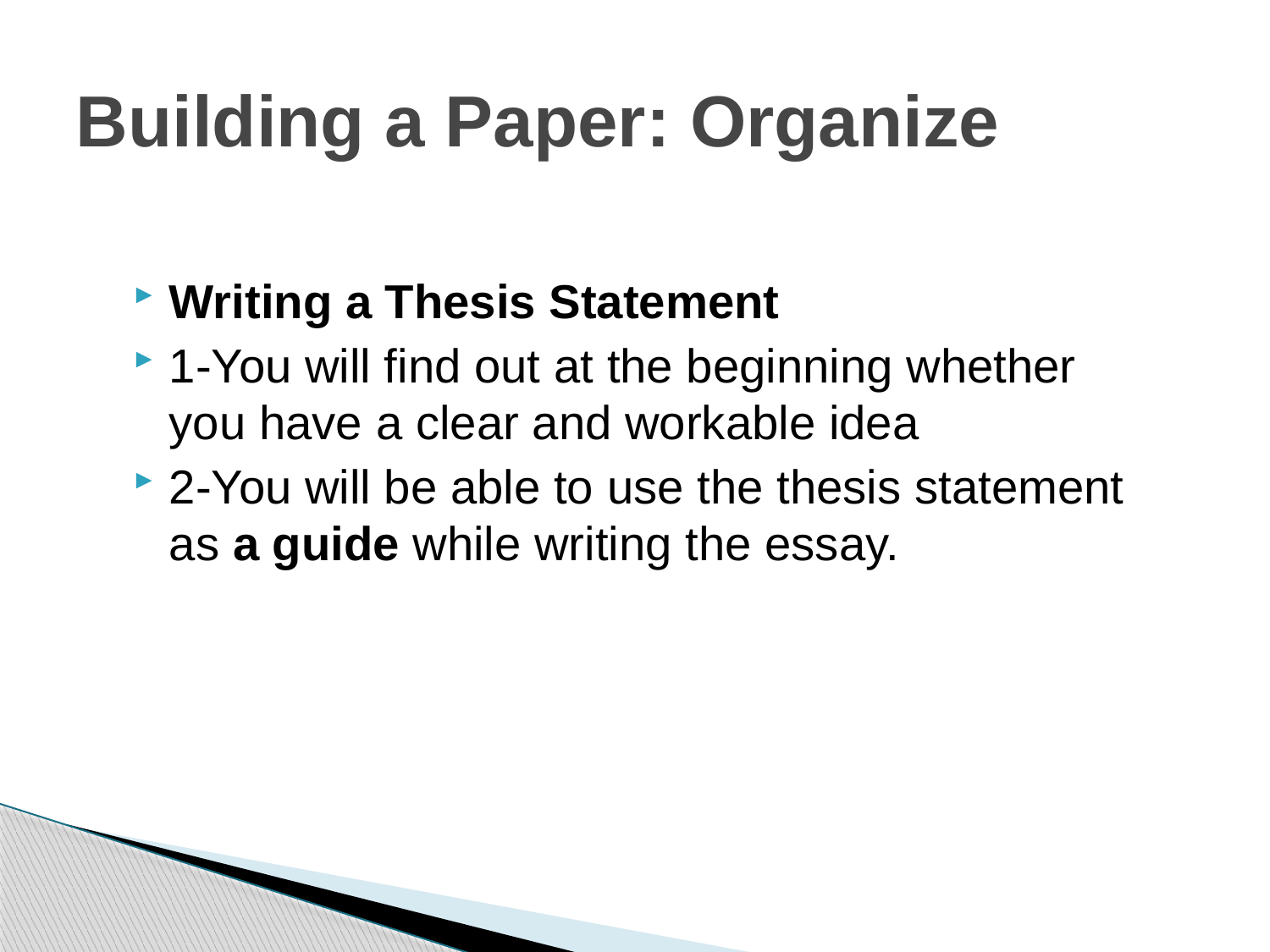

# Building a Paper: Organize
Writing a Thesis Statement
1-You will find out at the beginning whether you have a clear and workable idea
2-You will be able to use the thesis statement as a guide while writing the essay.